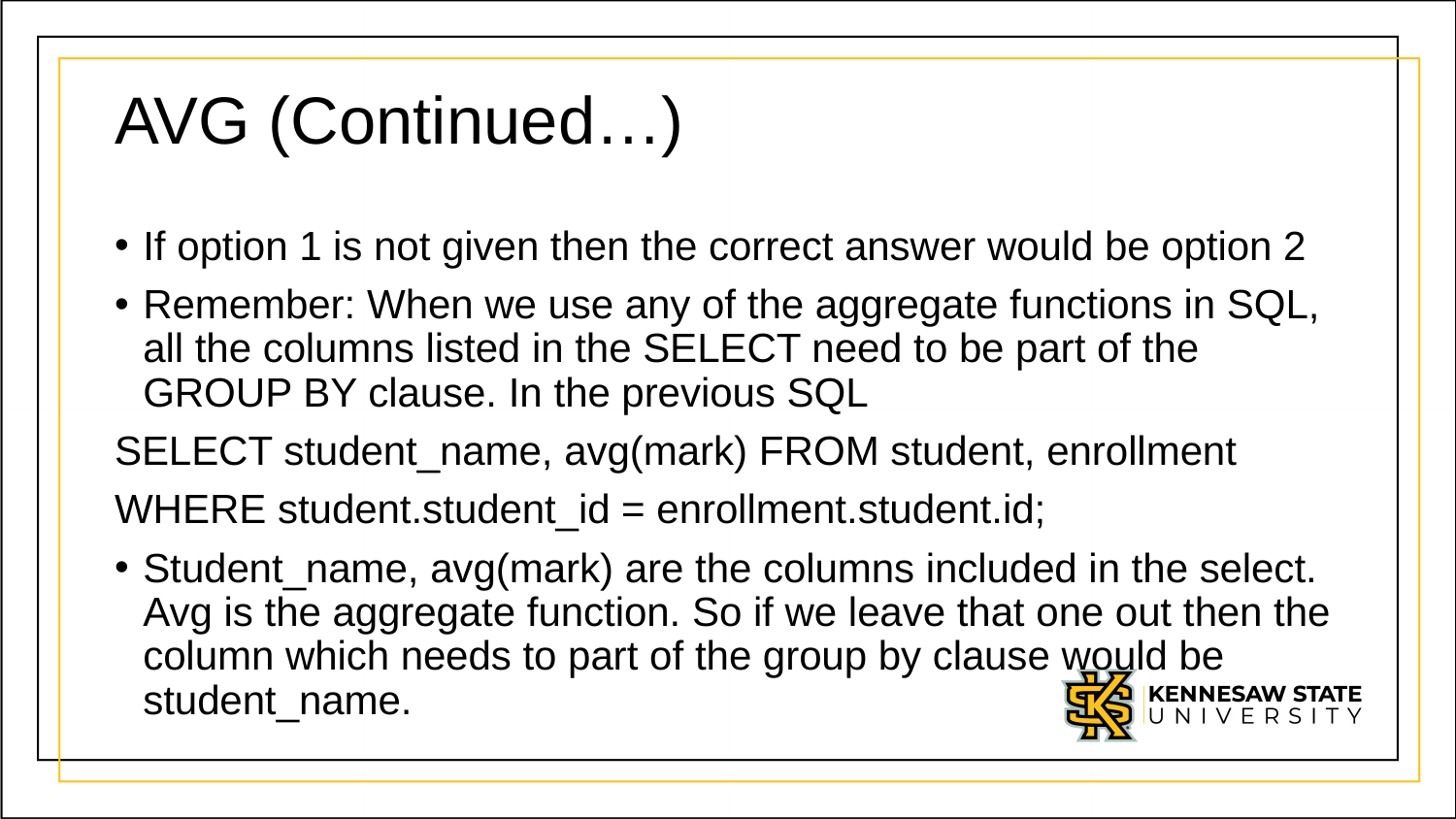

# AVG (Continued…)
If option 1 is not given then the correct answer would be option 2
Remember: When we use any of the aggregate functions in SQL, all the columns listed in the SELECT need to be part of the GROUP BY clause. In the previous SQL
SELECT student_name, avg(mark) FROM student, enrollment
WHERE student.student_id = enrollment.student.id;
Student_name, avg(mark) are the columns included in the select. Avg is the aggregate function. So if we leave that one out then the column which needs to part of the group by clause would be student_name.